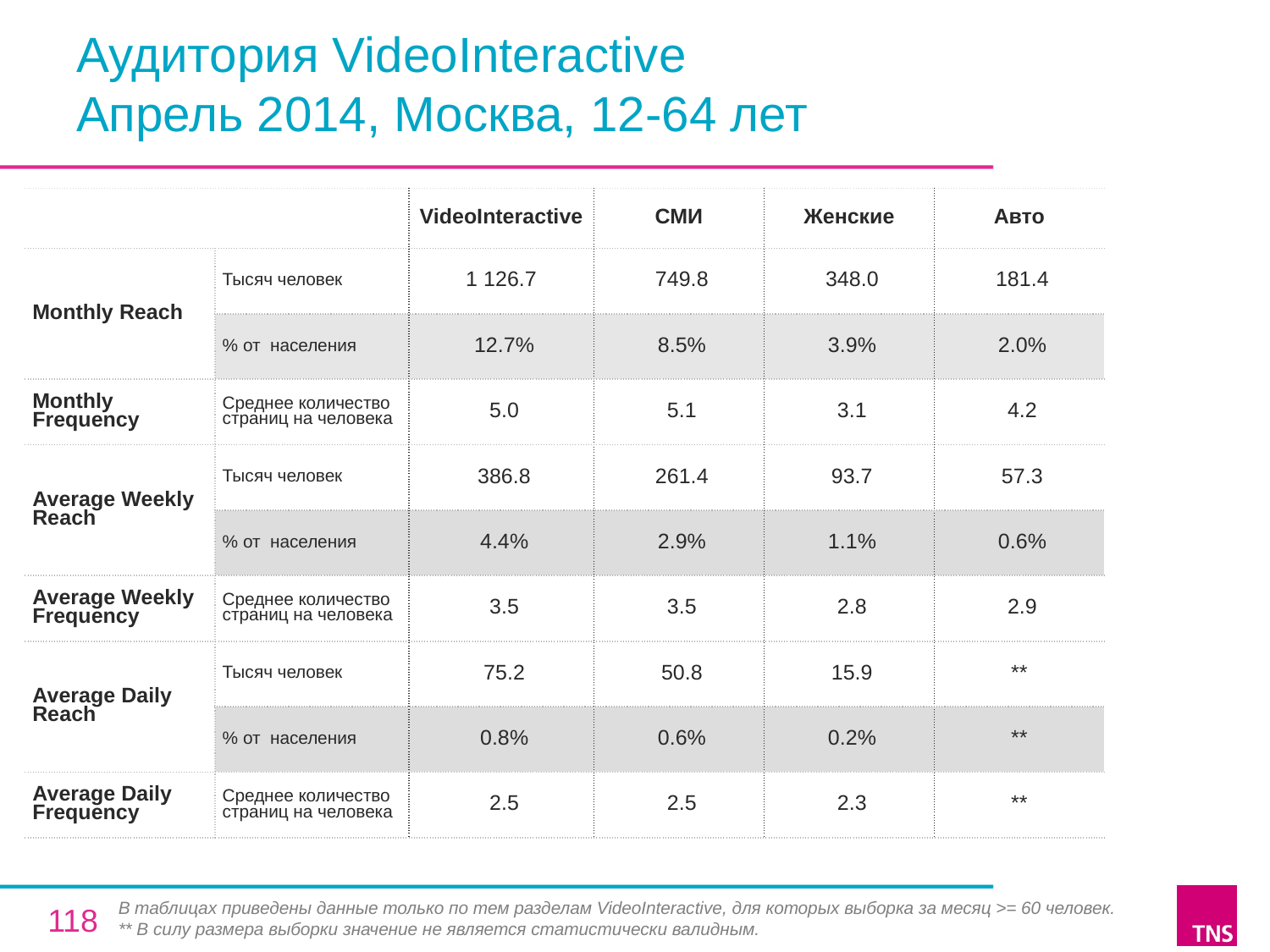

# Аудитория VideoInteractive Апрель 2014, Москва, 12-64 лет
|  |  | VideoInteractive | СМИ | Женские | Авто |
| --- | --- | --- | --- | --- | --- |
| Monthly Reach | Тысяч человек | 1 126.7 | 749.8 | 348.0 | 181.4 |
|  | % от населения | 12.7% | 8.5% | 3.9% | 2.0% |
| Monthly Frequency | Среднее количество страниц на человека | 5.0 | 5.1 | 3.1 | 4.2 |
| Average Weekly Reach | Тысяч человек | 386.8 | 261.4 | 93.7 | 57.3 |
|  | % от населения | 4.4% | 2.9% | 1.1% | 0.6% |
| Average Weekly Frequency | Среднее количество страниц на человека | 3.5 | 3.5 | 2.8 | 2.9 |
| Average Daily Reach | Тысяч человек | 75.2 | 50.8 | 15.9 | \*\* |
|  | % от населения | 0.8% | 0.6% | 0.2% | \*\* |
| Average Daily Frequency | Среднее количество страниц на человека | 2.5 | 2.5 | 2.3 | \*\* |
В таблицах приведены данные только по тем разделам VideoInteractive, для которых выборка за месяц >= 60 человек.
** В силу размера выборки значение не является статистически валидным.
118